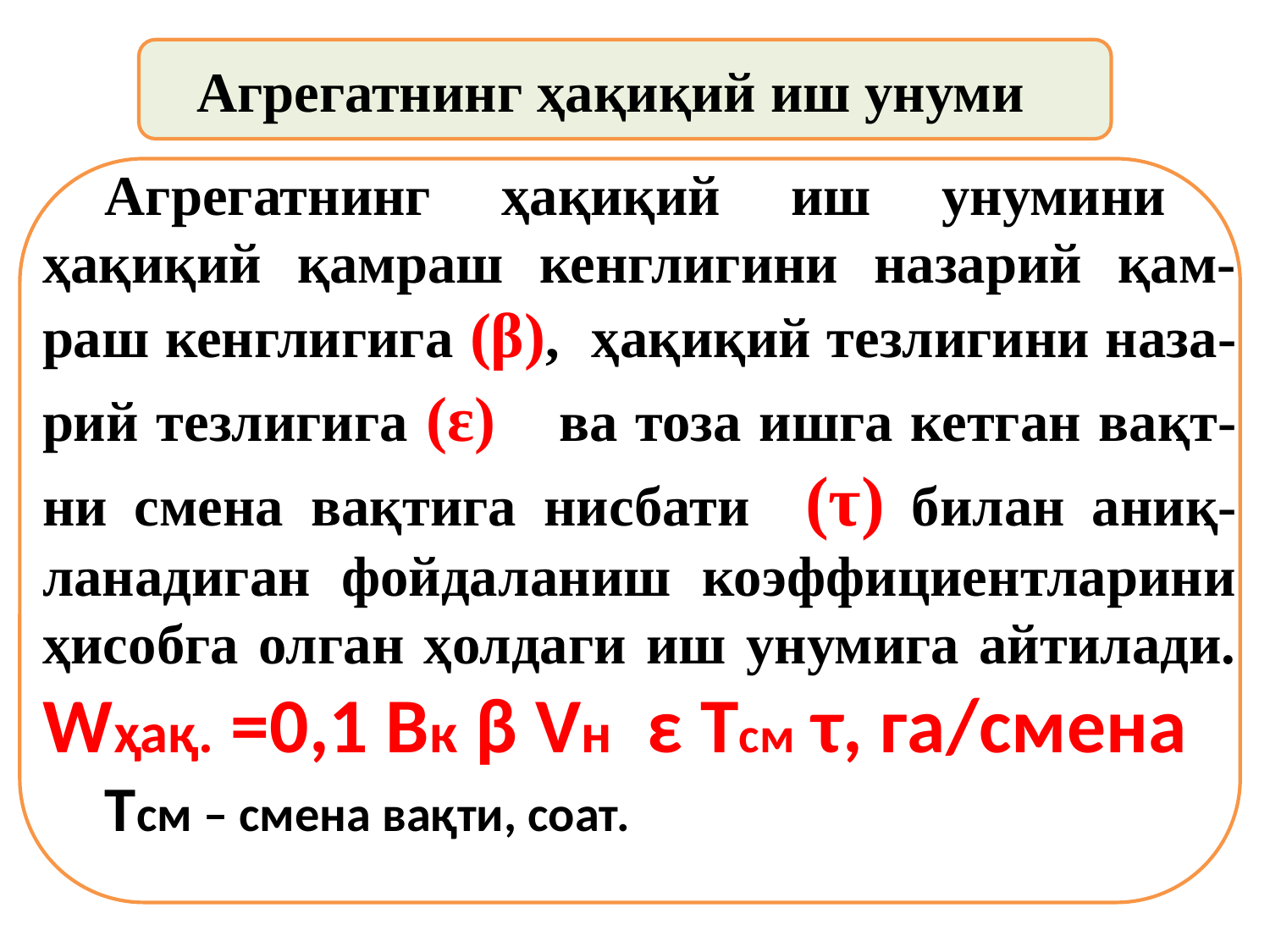

Агрегатнинг ҳақиқий иш унуми
Агрегатнинг ҳақиқий иш унумини  ҳақиқий қамраш кенглигини назарий қам-раш кенглигига (β),  ҳақиқий тезлигини наза-рий тезлигига (ε)   ва тоза ишга кетган вақт-ни смена вақтига нисбати  (τ) билан аниқ-ланадиган фойдаланиш коэффициентларини ҳисобга олган ҳолдаги иш унумига айтилади. Wҳақ. =0,1 Вк β Vн  ε Тсм τ, га/смена
Тсм – смена вақти, соат.